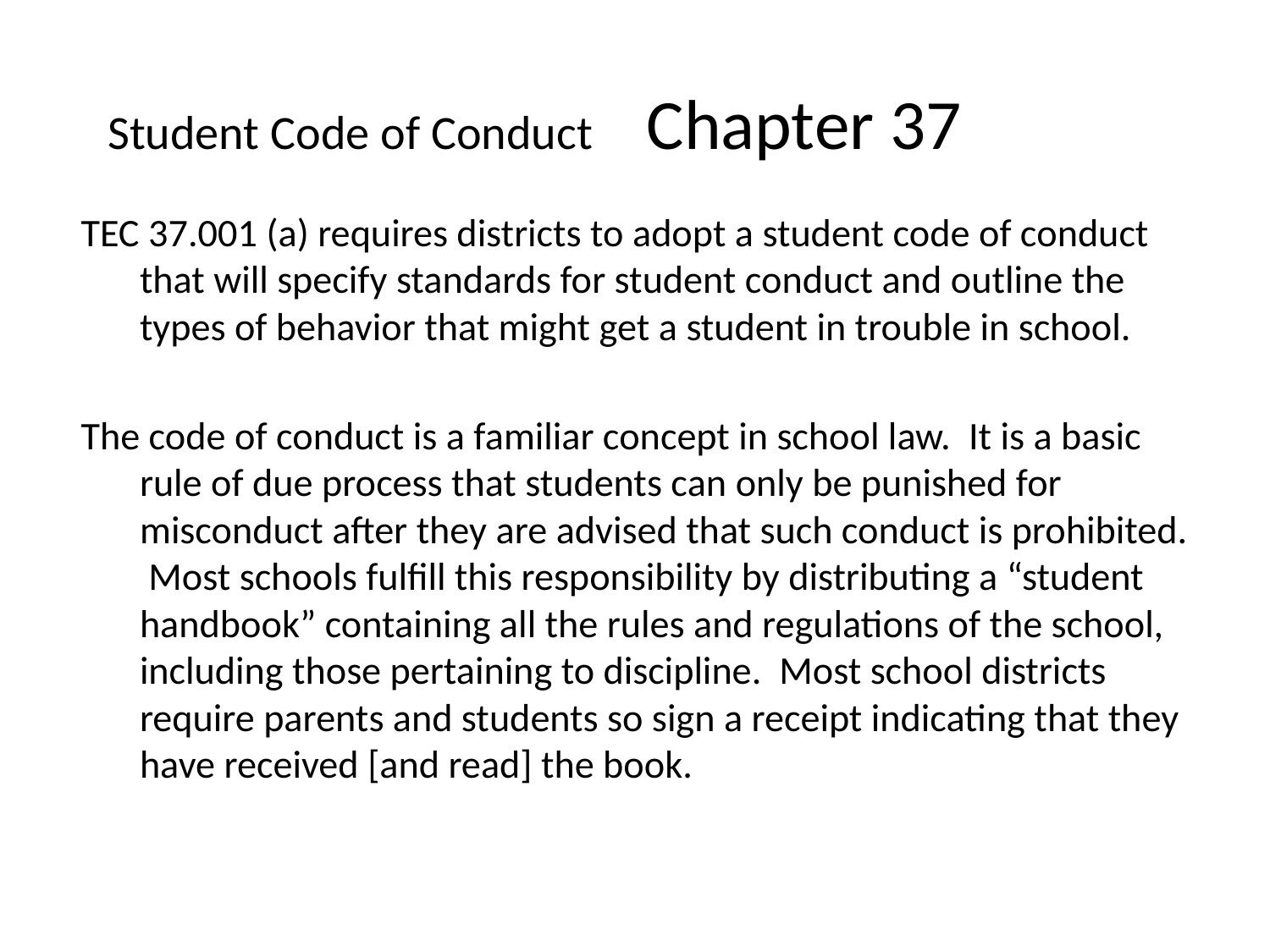

# Student Code of Conduct     Chapter 37
TEC 37.001 (a) requires districts to adopt a student code of conduct that will specify standards for student conduct and outline the types of behavior that might get a student in trouble in school.

The code of conduct is a familiar concept in school law.  It is a basic rule of due process that students can only be punished for misconduct after they are advised that such conduct is prohibited.  Most schools fulfill this responsibility by distributing a “student handbook” containing all the rules and regulations of the school, including those pertaining to discipline.  Most school districts require parents and students so sign a receipt indicating that they have received [and read] the book.